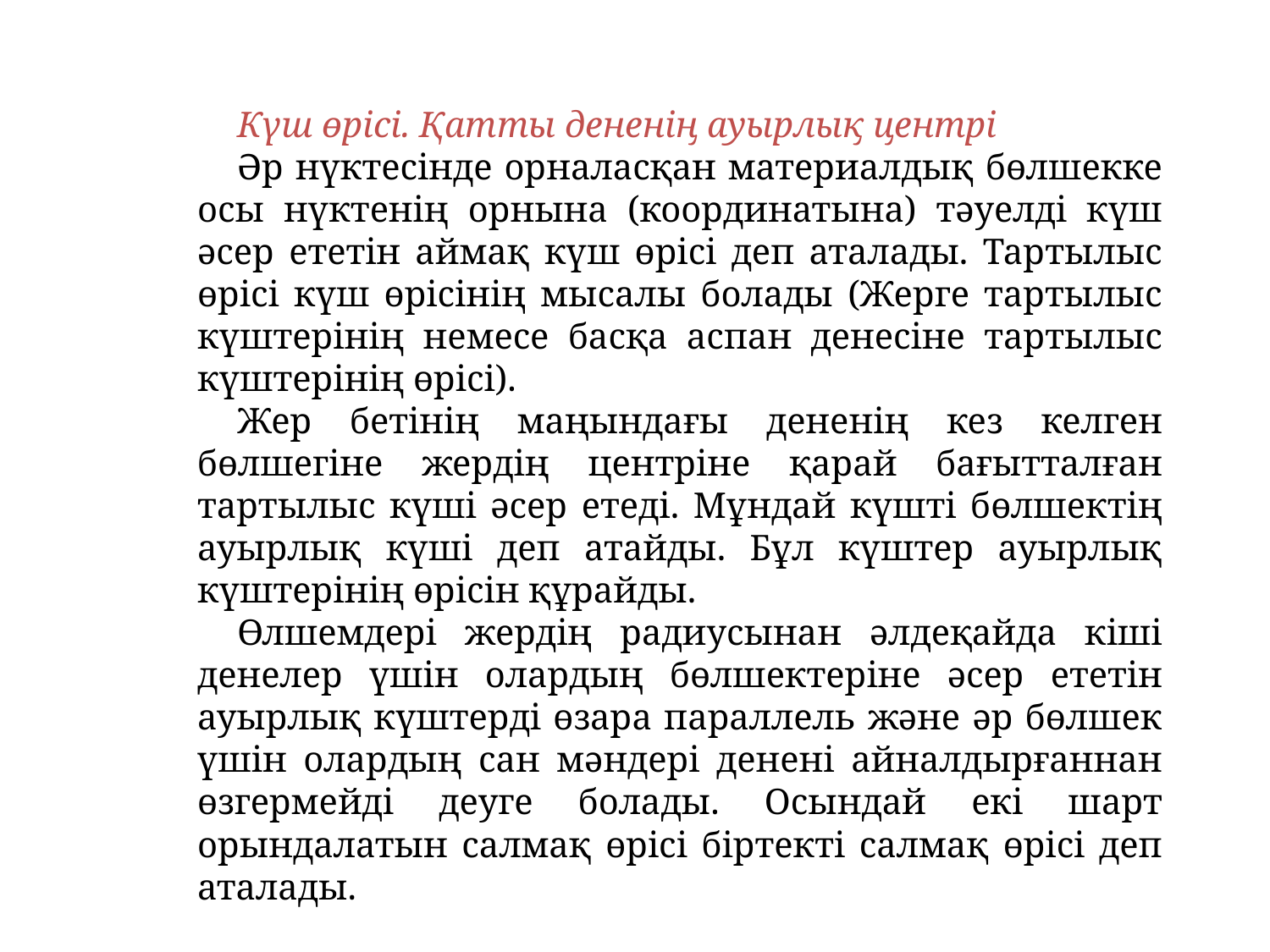

Күш өрісі. Қатты дененің ауырлық центрі
Әр нүктесінде орналасқан материалдық бөлшекке осы нүктенің орнына (координатына) тәуелді күш әсер ететін аймақ күш өрісі деп аталады. Тартылыс өрісі күш өрісінің мысалы болады (Жерге тартылыс күштерінің немесе басқа аспан денесіне тартылыс күштерінің өрісі).
Жер бетінің маңындағы дененің кез келген бөлшегіне жердің центріне қарай бағытталған тартылыс күші әсер етеді. Мұндай күшті бөлшектің ауырлық күші деп атайды. Бұл күштер ауырлық күштерінің өрісін құрайды.
Өлшемдері жердің радиусынан әлдеқайда кіші денелер үшін олардың бөлшектеріне әсер ететін ауырлық күштерді өзара параллель және әр бөлшек үшін олардың сан мәндері денені айналдырғаннан өзгермейді деуге болады. Осындай екі шарт орындалатын салмақ өрісі біртекті салмақ өрісі деп аталады.